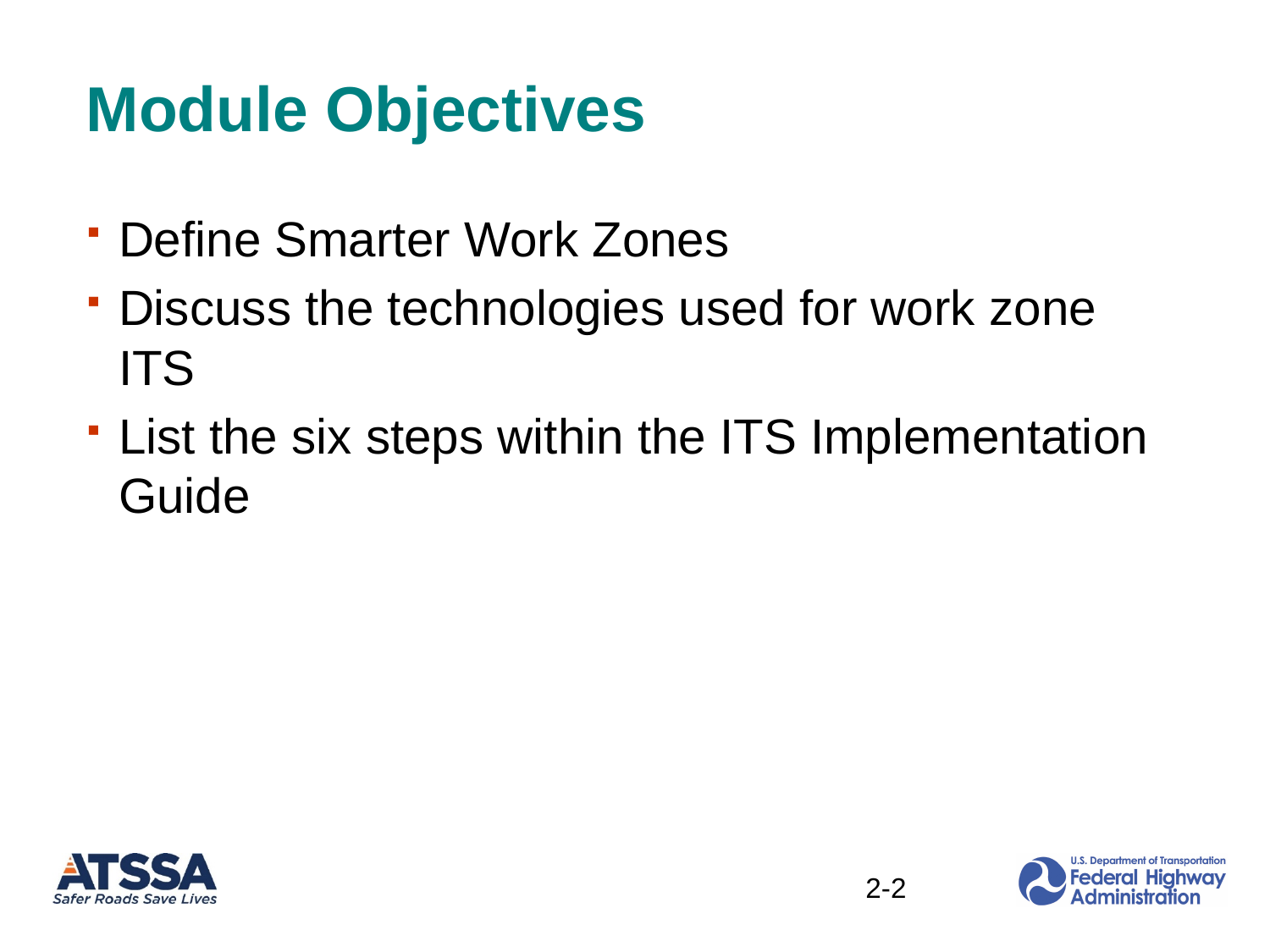

# Module Objectives
Define Smarter Work Zones
Discuss the technologies used for work zone ITS
List the six steps within the ITS Implementation Guide